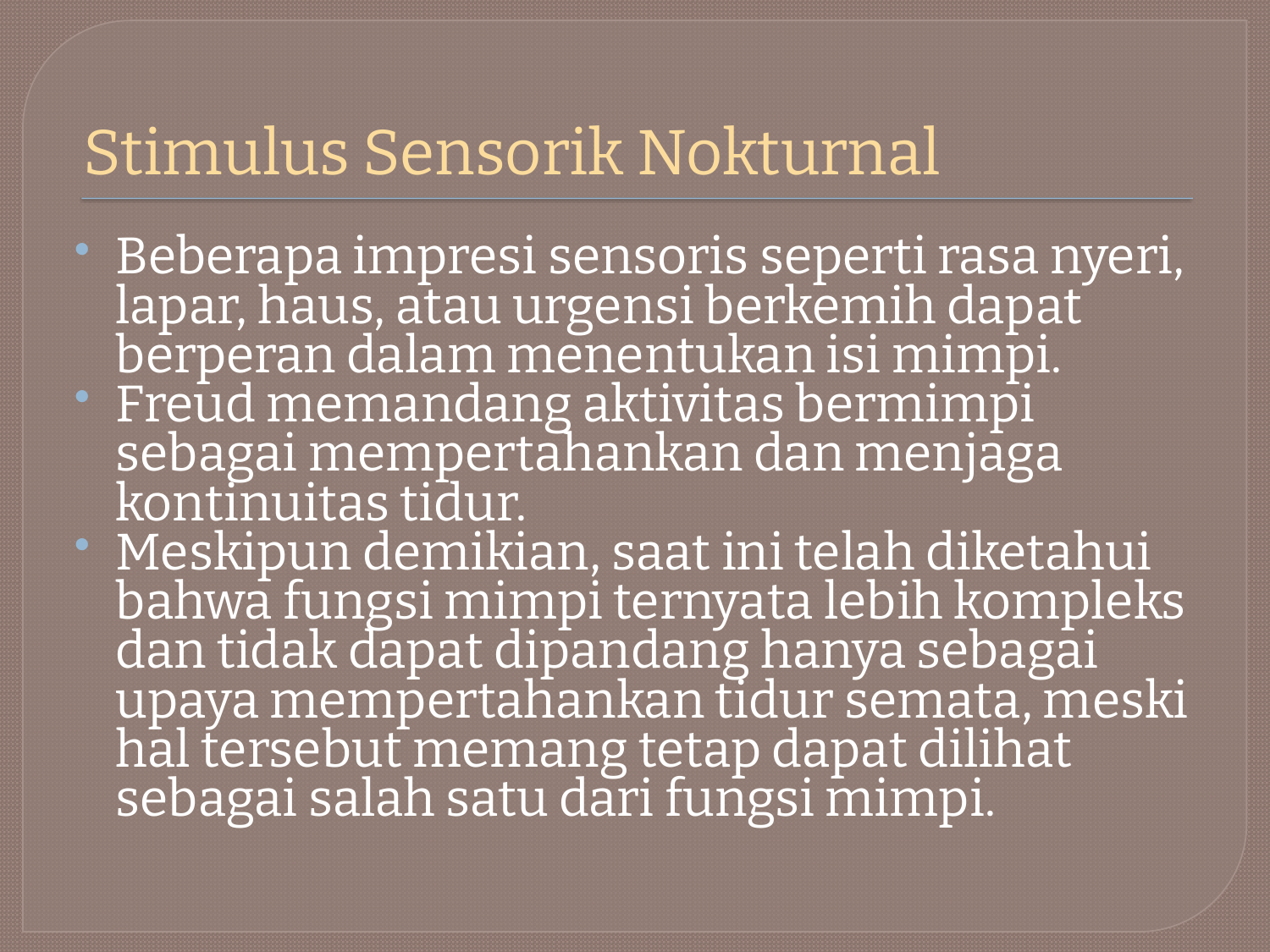

# Stimulus Sensorik Nokturnal
Beberapa impresi sensoris seperti rasa nyeri, lapar, haus, atau urgensi berkemih dapat berperan dalam menentukan isi mimpi.
Freud memandang aktivitas bermimpi sebagai mempertahankan dan menjaga kontinuitas tidur.
Meskipun demikian, saat ini telah diketahui bahwa fungsi mimpi ternyata lebih kompleks dan tidak dapat dipandang hanya sebagai upaya mempertahankan tidur semata, meski hal tersebut memang tetap dapat dilihat sebagai salah satu dari fungsi mimpi.